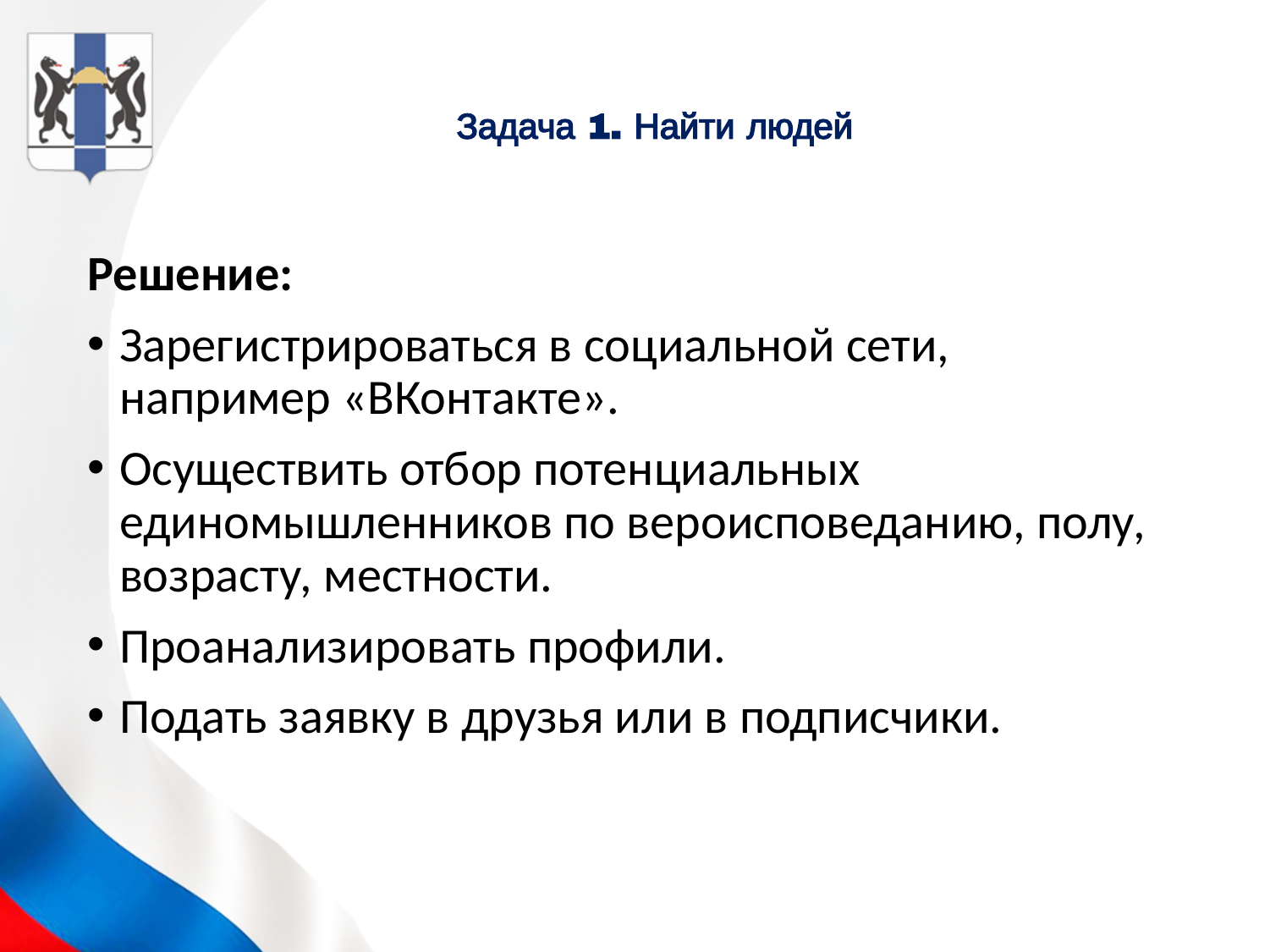

# Задача 1. Найти людей
Решение:
Зарегистрироваться в социальной сети, например «ВКонтакте».
Осуществить отбор потенциальных единомышленников по вероисповеданию, полу, возрасту, местности.
Проанализировать профили.
Подать заявку в друзья или в подписчики.